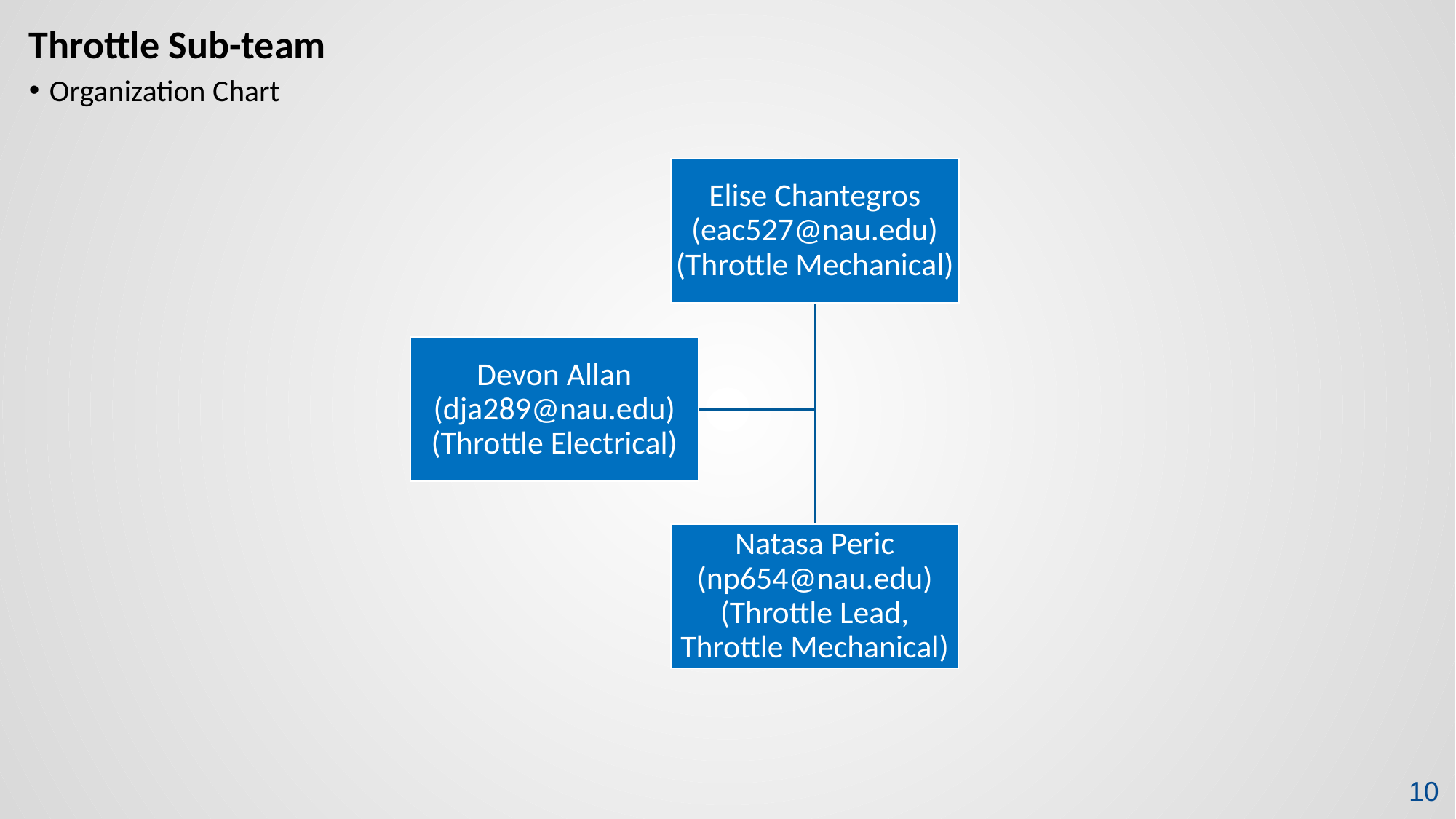

Throttle Sub-team
Organization Chart
Elise Chantegros (eac527@nau.edu) (Throttle Mechanical)
Natasa Peric (np654@nau.edu) (Throttle Lead, Throttle Mechanical)
Devon Allan (dja289@nau.edu) (Throttle Electrical)
10